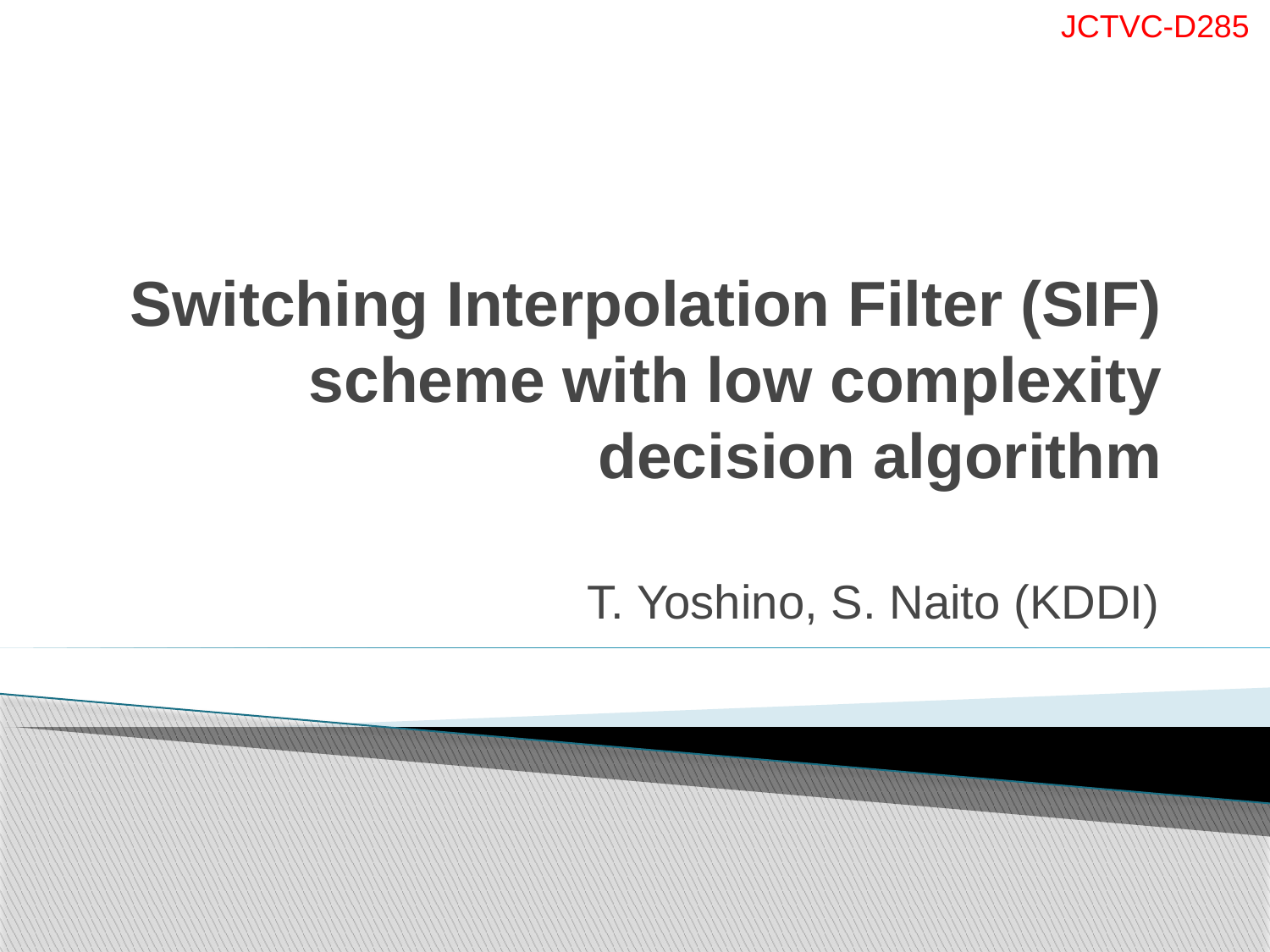

# Switching Interpolation Filter (SIF) scheme with low complexity decision algorithm

T. Yoshino, S. Naito (KDDI)